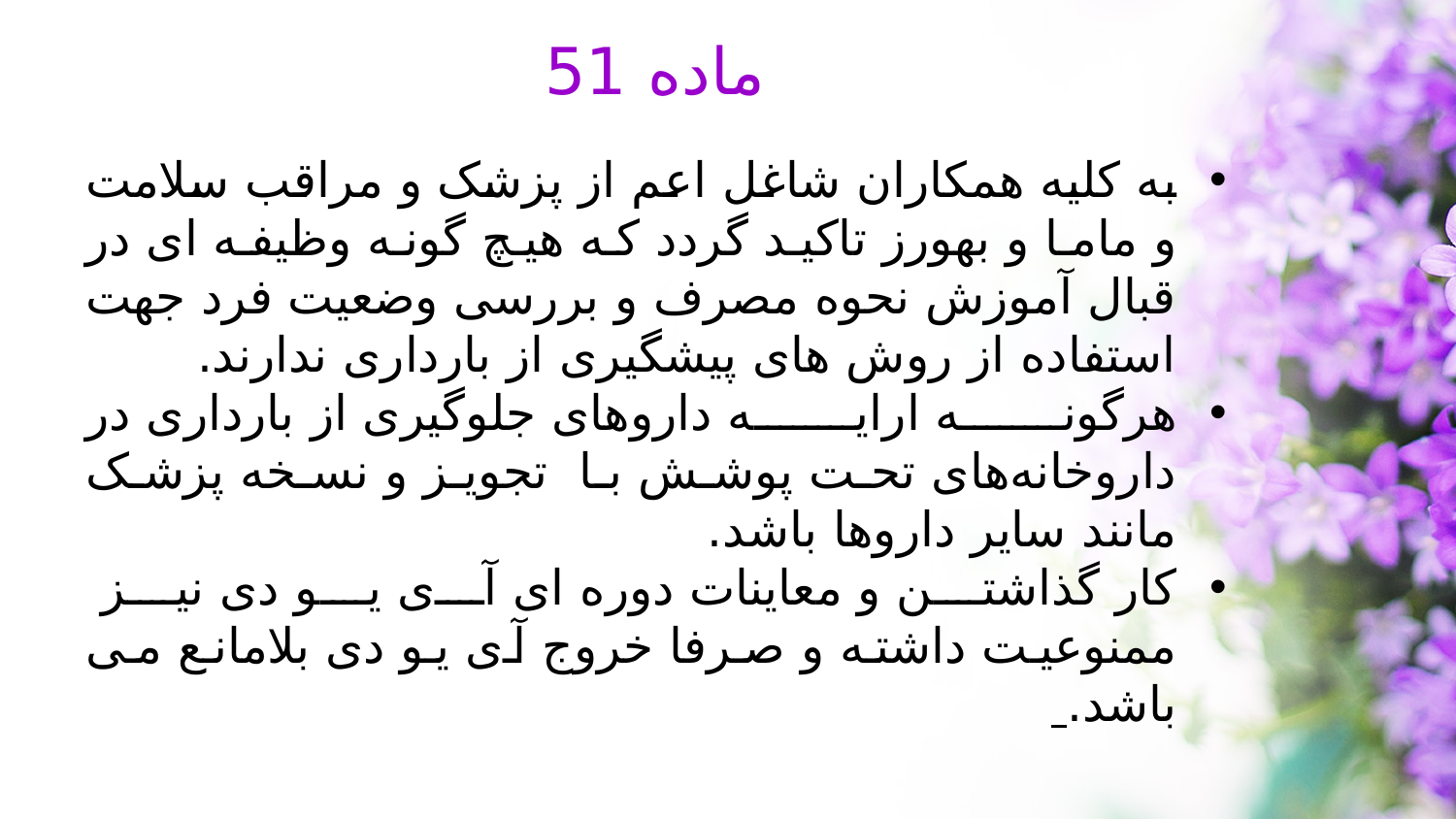

# ماده 51
به کلیه همکاران شاغل اعم از پزشک و مراقب سلامت و ماما و بهورز تاکید گردد که هیچ گونه وظیفه ای در قبال آموزش نحوه مصرف و بررسی وضعیت فرد جهت استفاده از روش های پیشگیری از بارداری ندارند.
هرگونه ارایه داروهای جلوگیری از بارداری در داروخانه‌های تحت پوشش با  تجویز و نسخه پزشک مانند سایر داروها باشد.
کار گذاشتن و معاینات دوره ای آی یو دی نیز  ممنوعیت داشته و صرفا خروج آی یو دی بلامانع می باشد.